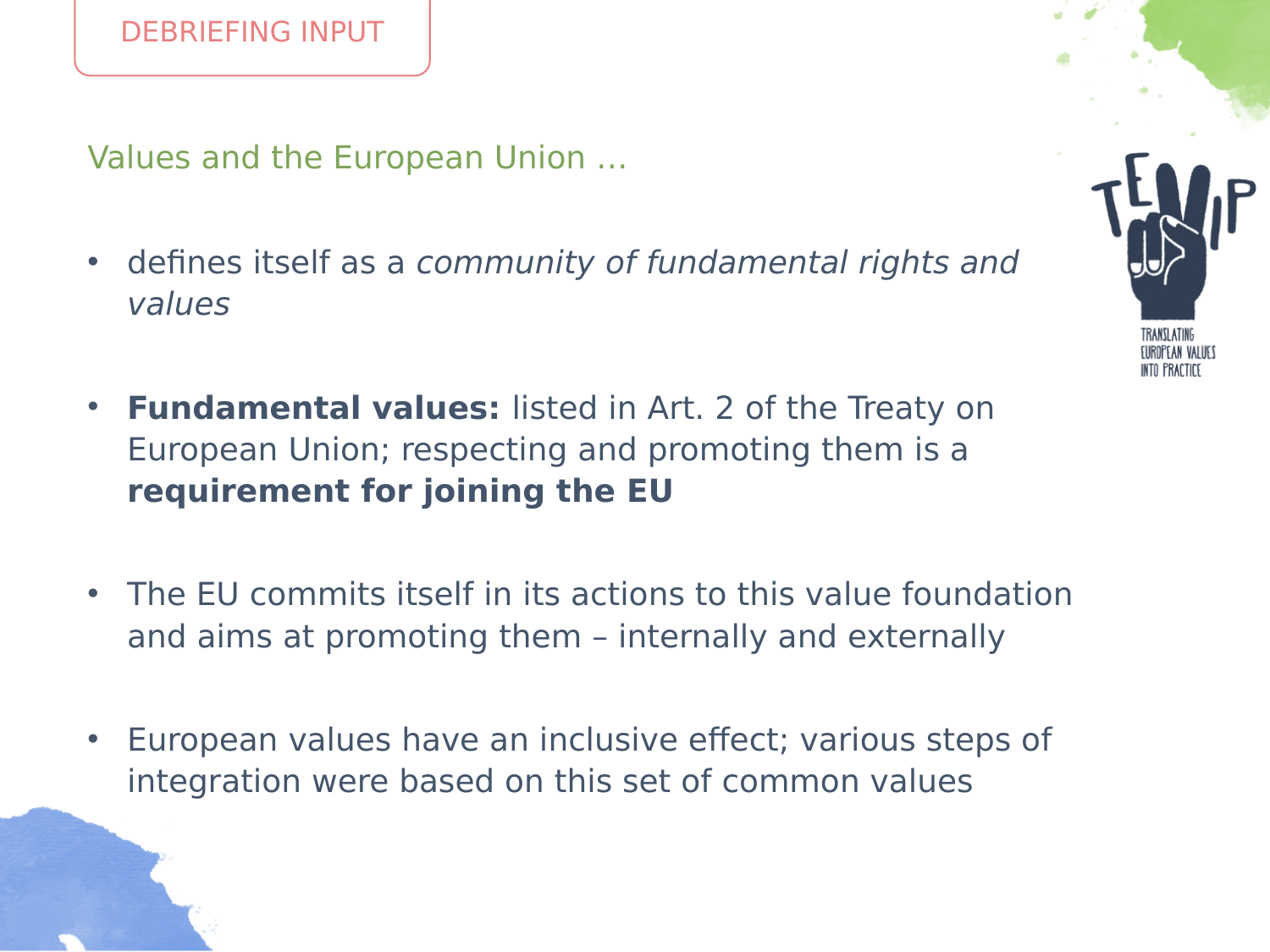

DEBRIEFING INPUT
Values and the European Union …

defines itself as a community of fundamental rights and values

Fundamental values: listed in Art. 2 of the Treaty on European Union; respecting and promoting them is a requirement for joining the EU

The EU commits itself in its actions to this value foundation and aims at promoting them – internally and externally

European values have an inclusive effect; various steps of integration were based on this set of common values